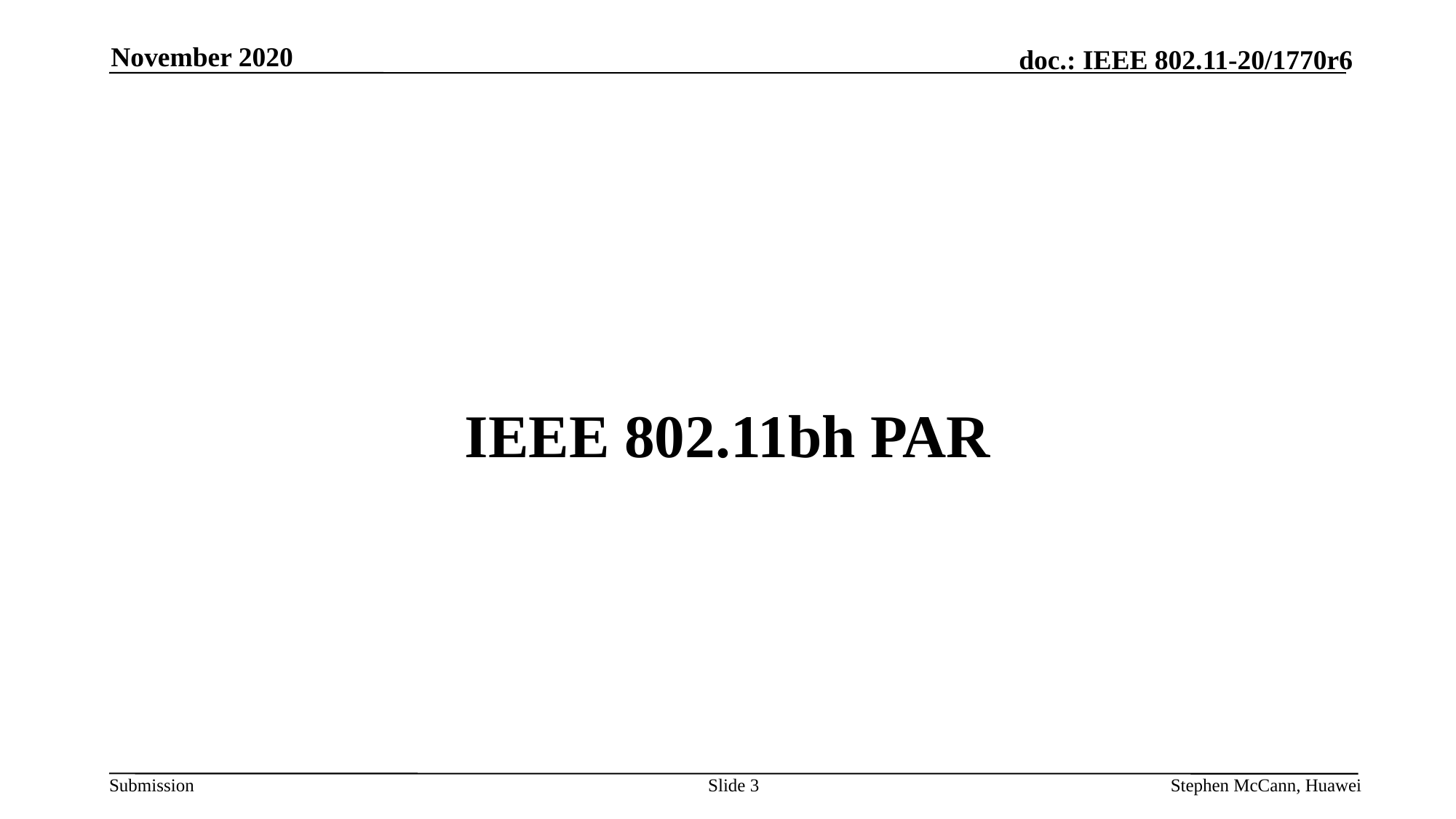

November 2020
# IEEE 802.11bh PAR
Slide 3
Stephen McCann, Huawei